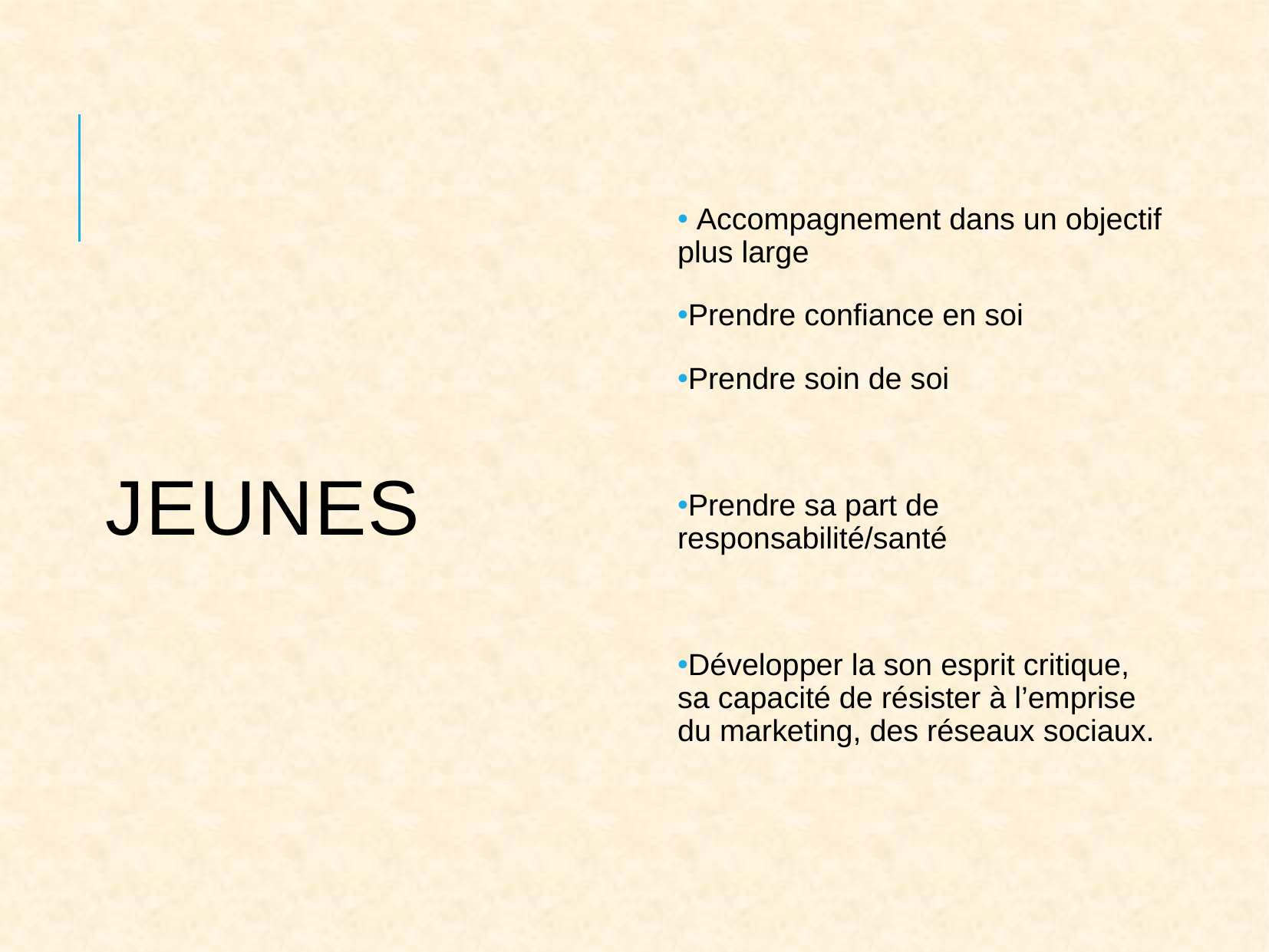

# Accompagnement dans un objectif plus large
Prendre confiance en soi
Prendre soin de soi

Prendre sa part de responsabilité/santé

Développer la son esprit critique, sa capacité de résister à l’emprise du marketing, des réseaux sociaux.
			Jeunes